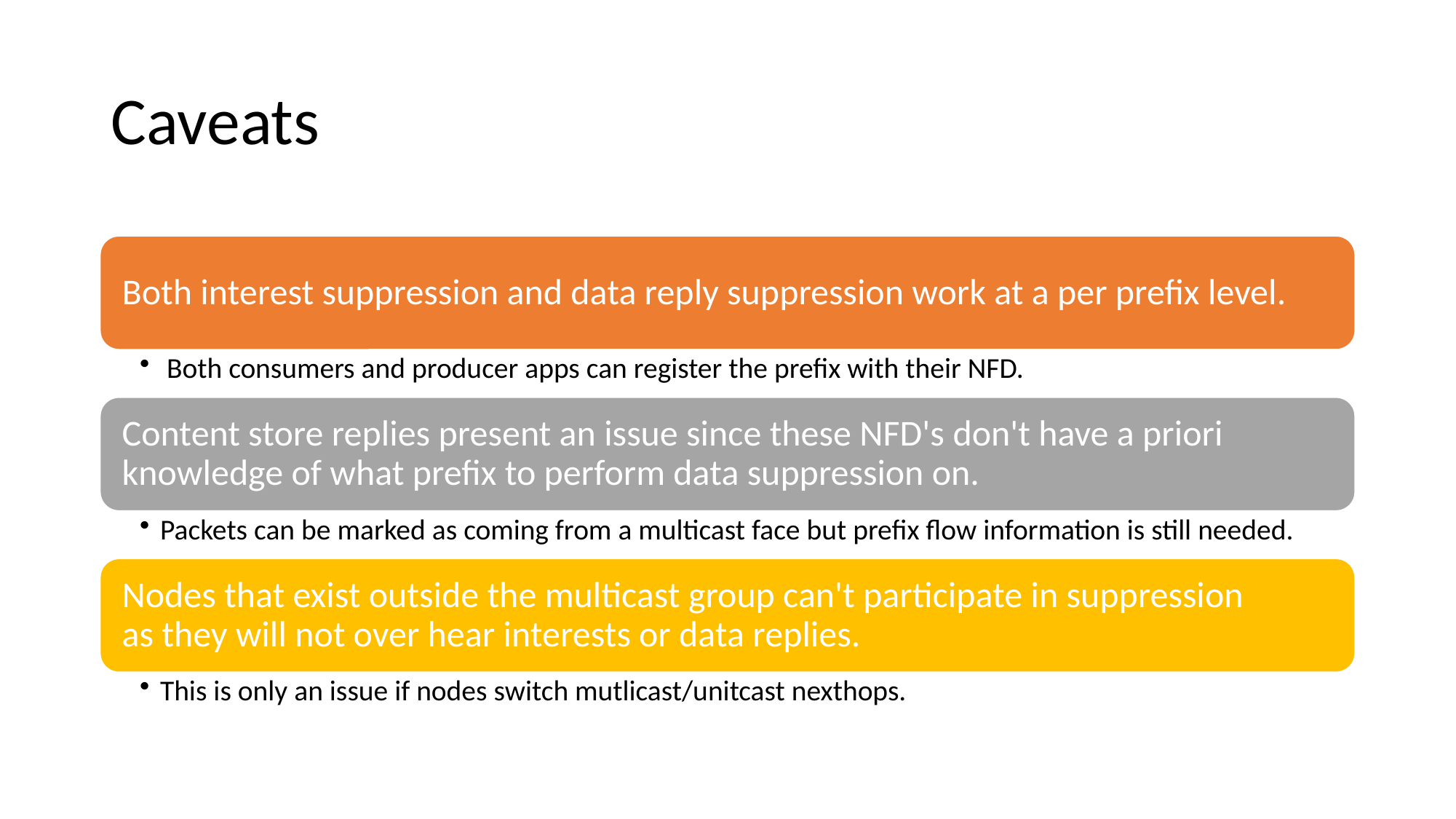

# Caveats
Both interest suppression and data reply suppression work at a per prefix level.
 Both consumers and producer apps can register the prefix with their NFD.
Content store replies present an issue since these NFD's don't have a priori knowledge of what prefix to perform data suppression on.
Packets can be marked as coming from a multicast face but prefix flow information is still needed.
Nodes that exist outside the multicast group can't participate in suppression as they will not over hear interests or data replies.
This is only an issue if nodes switch mutlicast/unitcast nexthops.